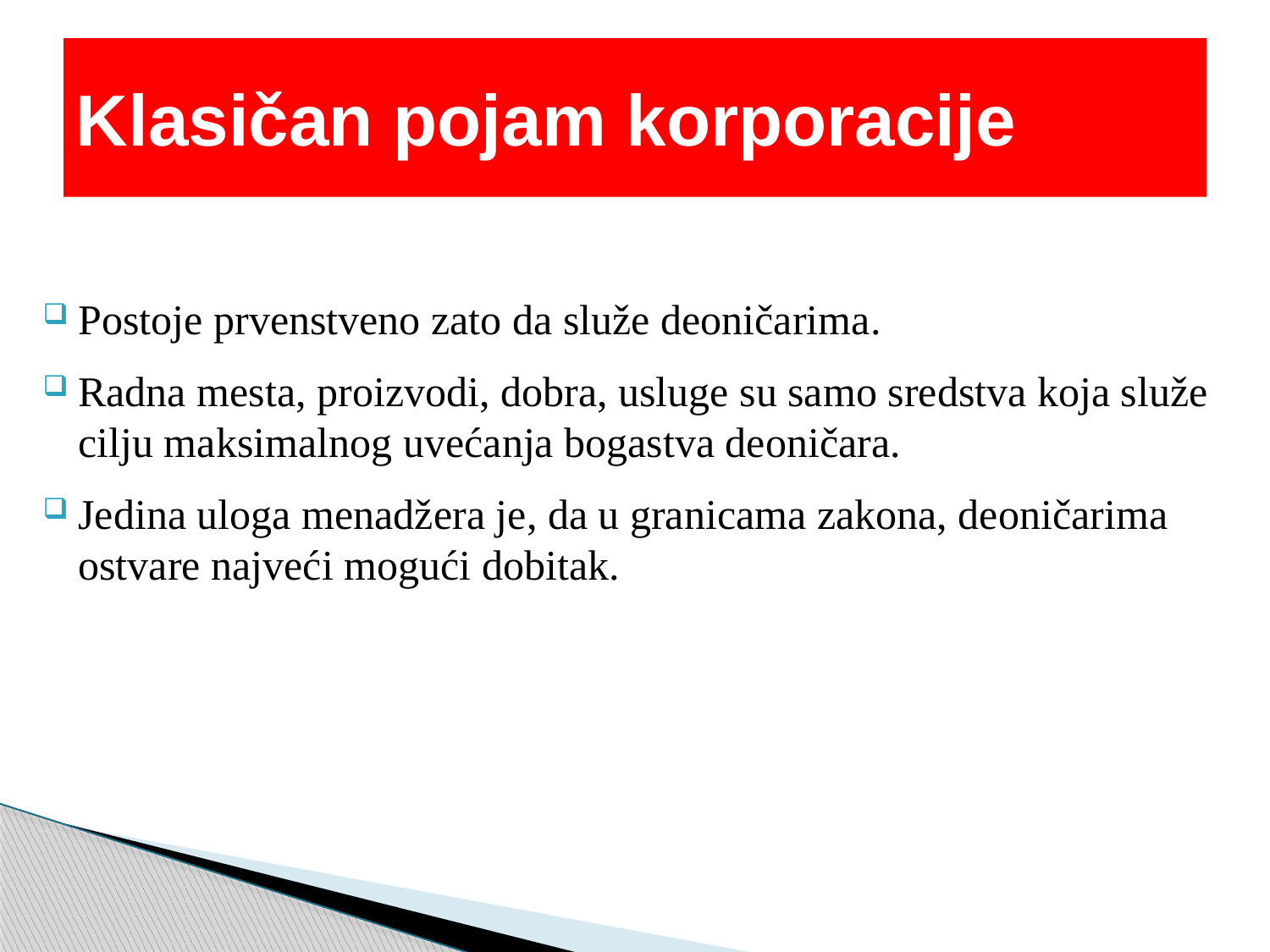

Klasičan pojam korporacije
Postoje prvenstveno zato da služe deoničarima.
Radna mesta, proizvodi, dobra, usluge su samo sredstva koja služe cilju maksimalnog uvećanja bogastva deoničara.
Jedina uloga menadžera je, da u granicama zakona, deoničarima ostvare najveći mogući dobitak.